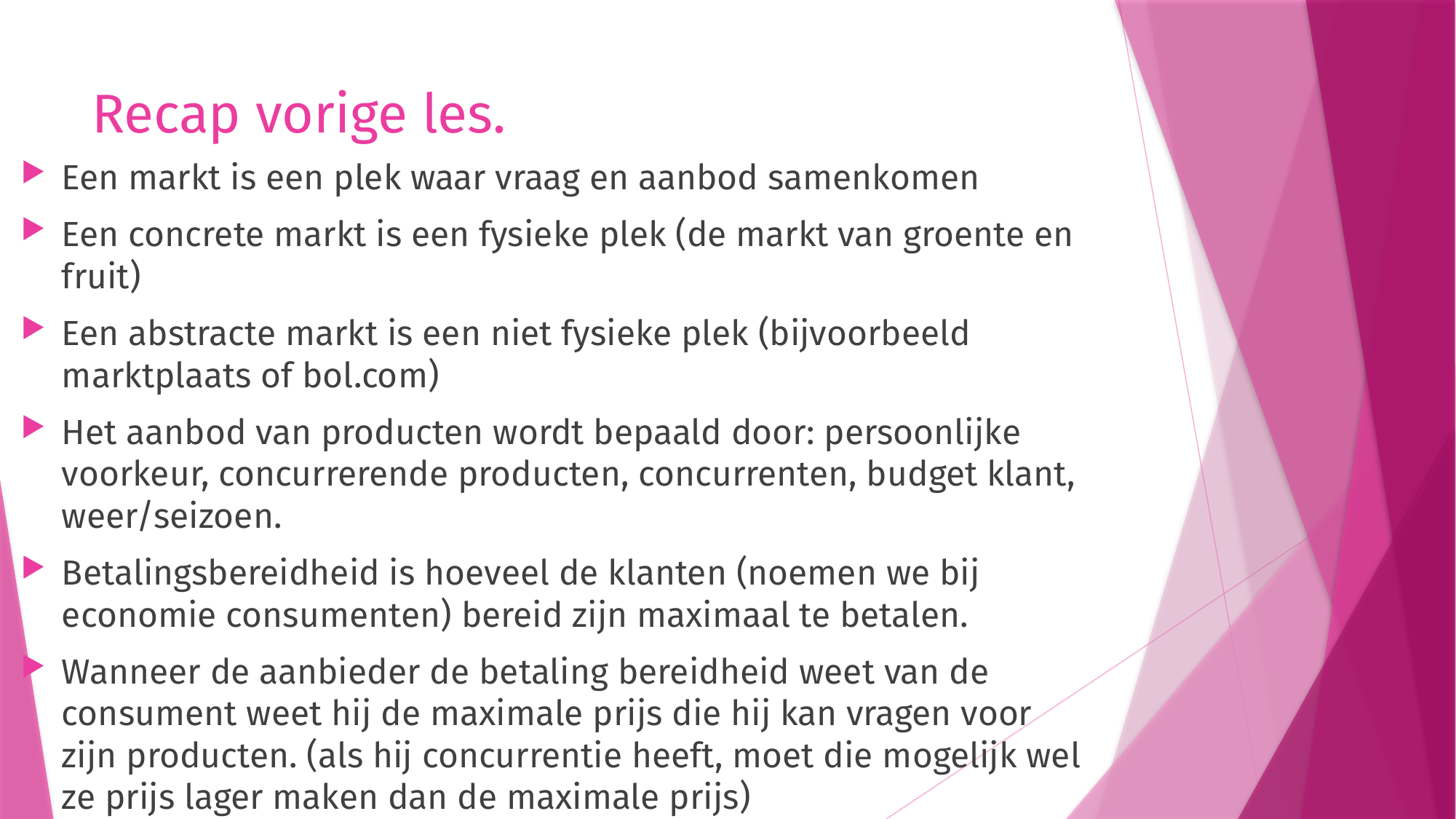

# Recap vorige les.
Een markt is een plek waar vraag en aanbod samenkomen
Een concrete markt is een fysieke plek (de markt van groente en fruit)
Een abstracte markt is een niet fysieke plek (bijvoorbeeld marktplaats of bol.com)
Het aanbod van producten wordt bepaald door: persoonlijke voorkeur, concurrerende producten, concurrenten, budget klant, weer/seizoen.
Betalingsbereidheid is hoeveel de klanten (noemen we bij economie consumenten) bereid zijn maximaal te betalen.
Wanneer de aanbieder de betaling bereidheid weet van de consument weet hij de maximale prijs die hij kan vragen voor zijn producten. (als hij concurrentie heeft, moet die mogelijk wel ze prijs lager maken dan de maximale prijs)